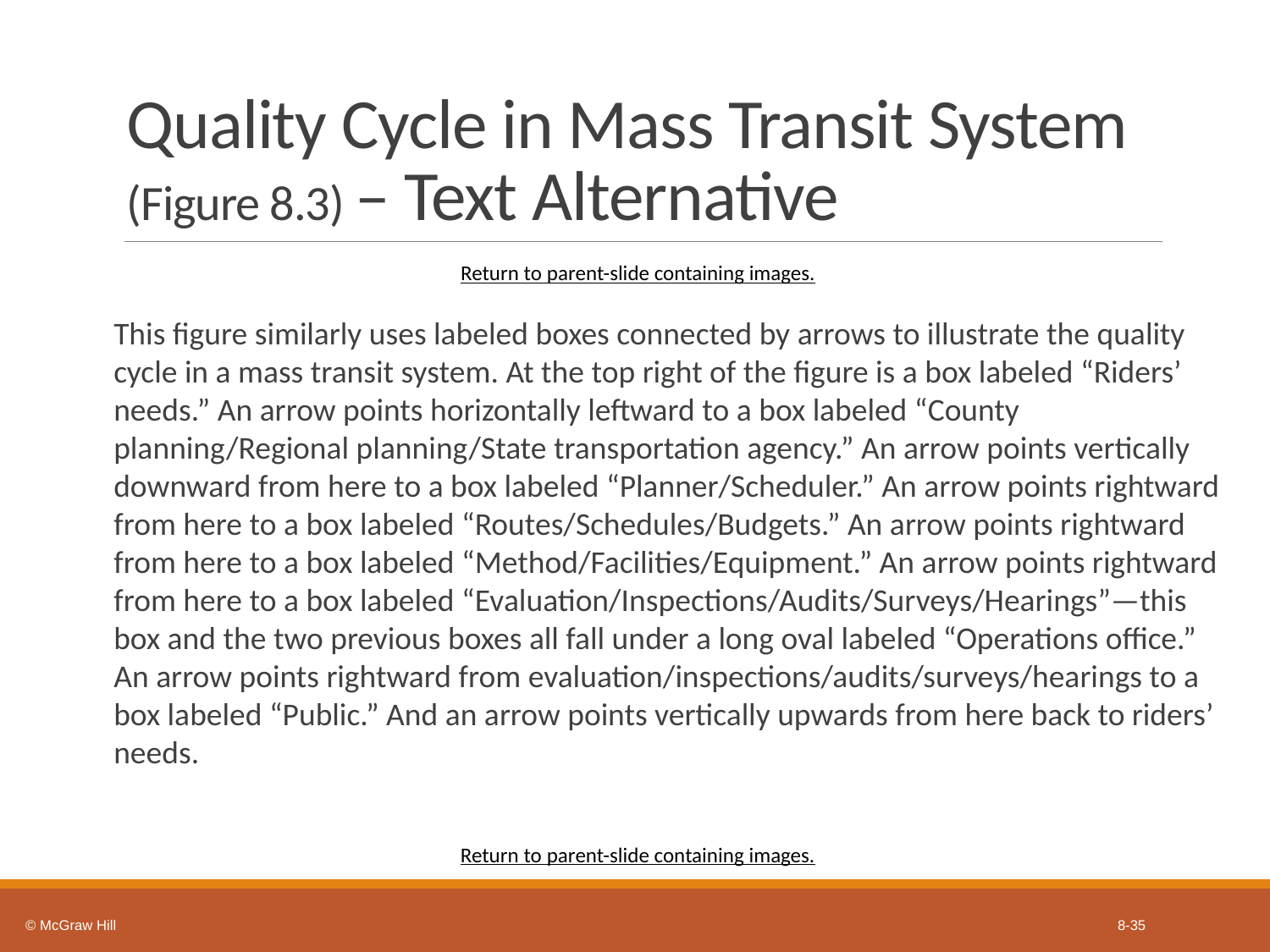

# Quality Cycle in Mass Transit System (Figure 8.3) – Text Alternative
Return to parent-slide containing images.
This figure similarly uses labeled boxes connected by arrows to illustrate the quality cycle in a mass transit system. At the top right of the figure is a box labeled “Riders’ needs.” An arrow points horizontally leftward to a box labeled “County planning/Regional planning/State transportation agency.” An arrow points vertically downward from here to a box labeled “Planner/Scheduler.” An arrow points rightward from here to a box labeled “Routes/Schedules/Budgets.” An arrow points rightward from here to a box labeled “Method/Facilities/Equipment.” An arrow points rightward from here to a box labeled “Evaluation/Inspections/Audits/Surveys/Hearings”—this box and the two previous boxes all fall under a long oval labeled “Operations office.” An arrow points rightward from evaluation/inspections/audits/surveys/hearings to a box labeled “Public.” And an arrow points vertically upwards from here back to riders’ needs.
Return to parent-slide containing images.